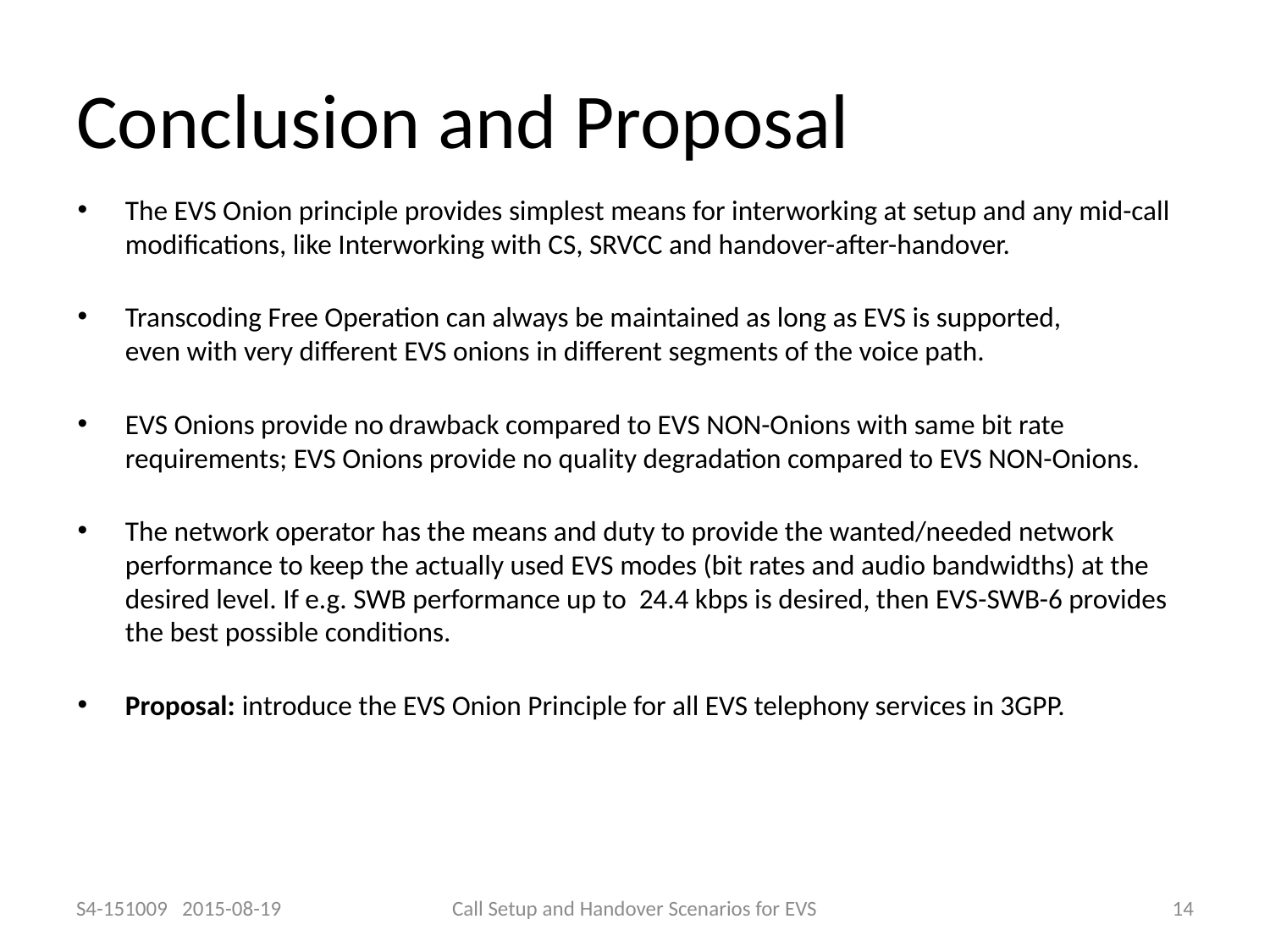

# Conclusion and Proposal
The EVS Onion principle provides simplest means for interworking at setup and any mid-call modifications, like Interworking with CS, SRVCC and handover-after-handover.
Transcoding Free Operation can always be maintained as long as EVS is supported,
even with very different EVS onions in different segments of the voice path.
EVS Onions provide no drawback compared to EVS NON-Onions with same bit rate requirements; EVS Onions provide no quality degradation compared to EVS NON-Onions.
The network operator has the means and duty to provide the wanted/needed network performance to keep the actually used EVS modes (bit rates and audio bandwidths) at the desired level. If e.g. SWB performance up to  24.4 kbps is desired, then EVS-SWB-6 provides the best possible conditions.
Proposal: introduce the EVS Onion Principle for all EVS telephony services in 3GPP.
S4-151009   2015-08-19
Call Setup and Handover Scenarios for EVS
14